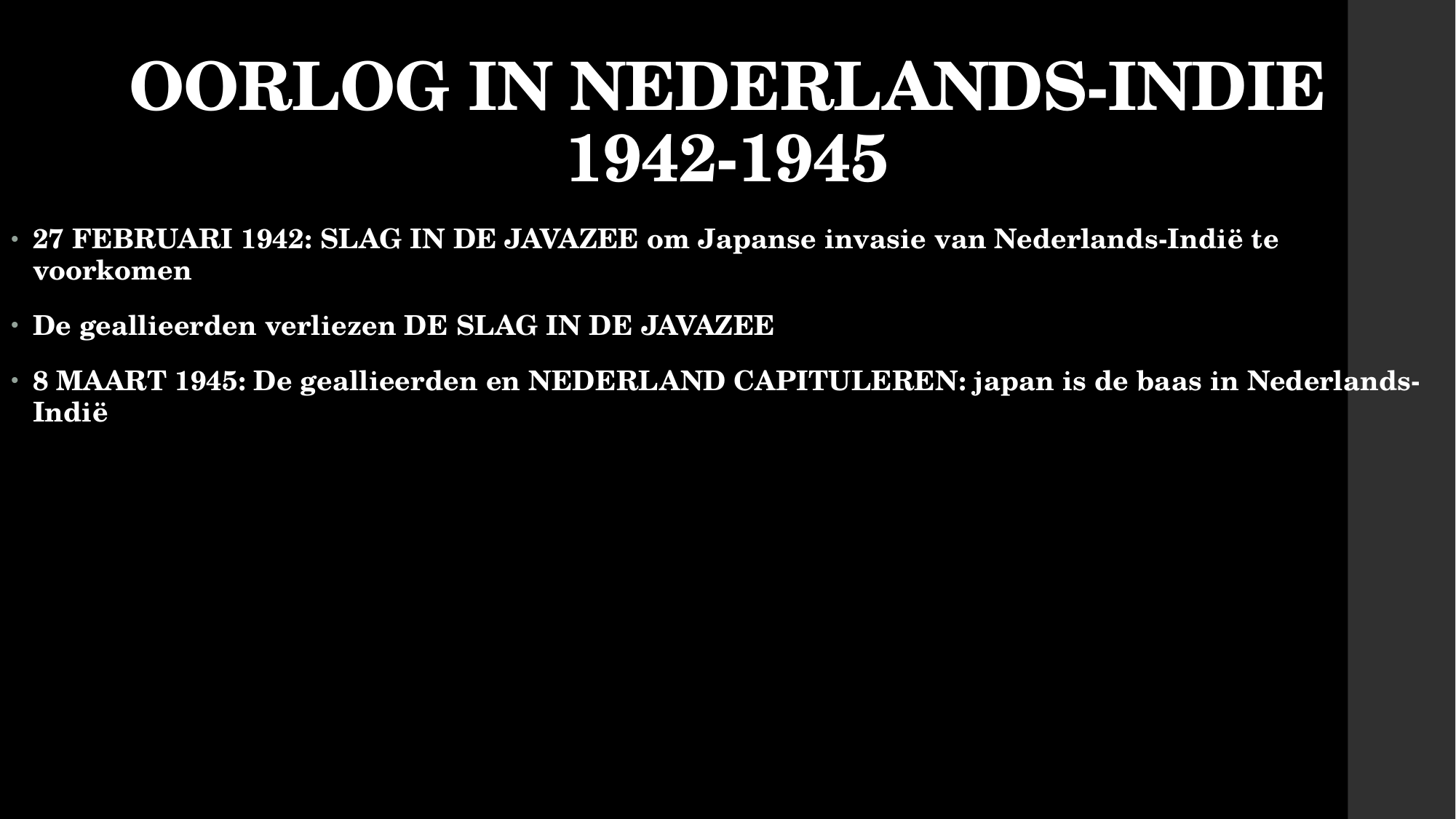

# OORLOG IN NEDERLANDS-INDIE 1942-1945
27 FEBRUARI 1942: SLAG IN DE JAVAZEE om Japanse invasie van Nederlands-Indië te voorkomen
De geallieerden verliezen DE SLAG IN DE JAVAZEE
8 MAART 1945: De geallieerden en NEDERLAND CAPITULEREN: japan is de baas in Nederlands-Indië